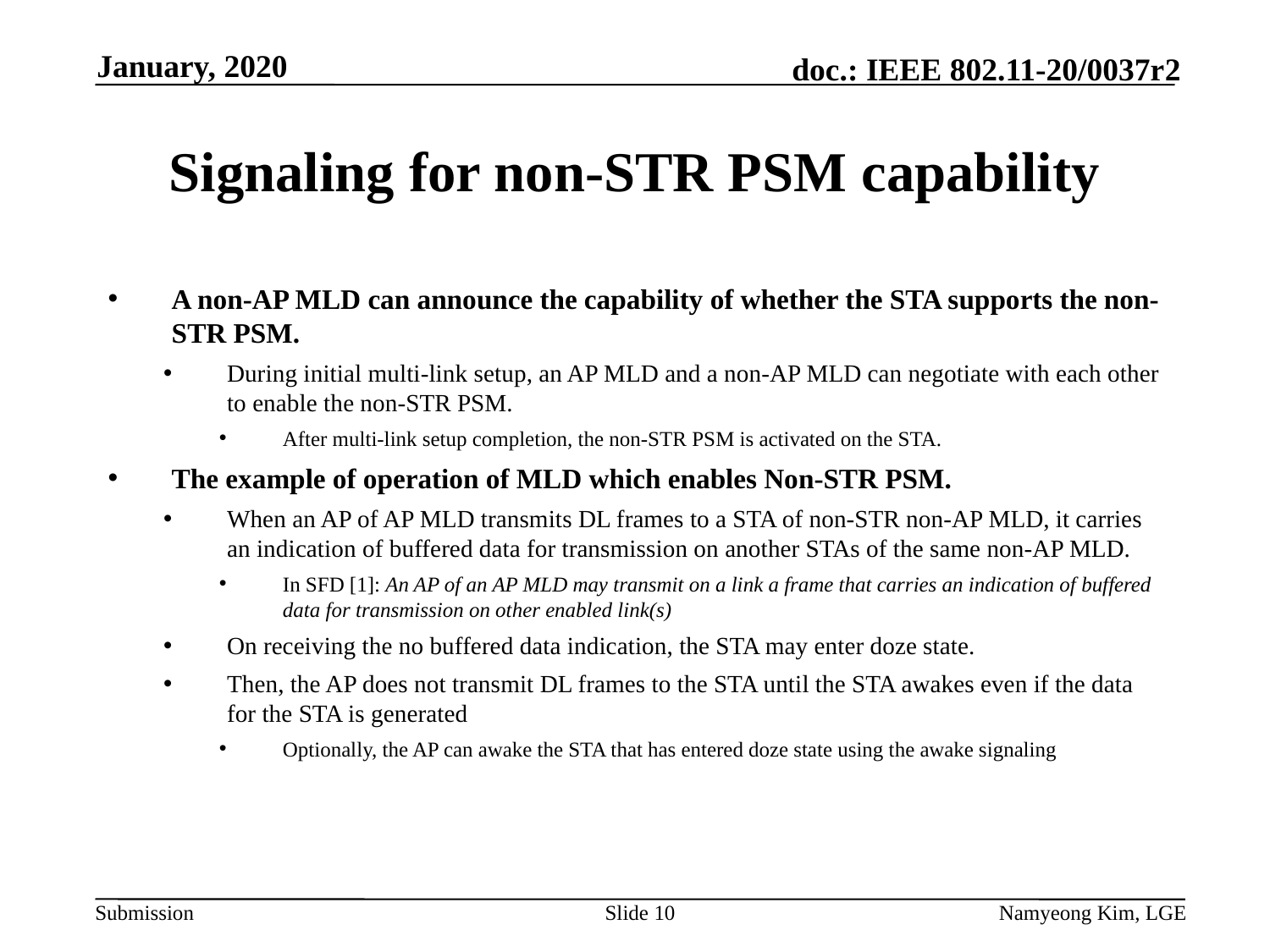

January, 2020
# Signaling for non-STR PSM capability
A non-AP MLD can announce the capability of whether the STA supports the non-STR PSM.
During initial multi-link setup, an AP MLD and a non-AP MLD can negotiate with each other to enable the non-STR PSM.
After multi-link setup completion, the non-STR PSM is activated on the STA.
The example of operation of MLD which enables Non-STR PSM.
When an AP of AP MLD transmits DL frames to a STA of non-STR non-AP MLD, it carries an indication of buffered data for transmission on another STAs of the same non-AP MLD.
In SFD [1]: An AP of an AP MLD may transmit on a link a frame that carries an indication of buffered data for transmission on other enabled link(s)
On receiving the no buffered data indication, the STA may enter doze state.
Then, the AP does not transmit DL frames to the STA until the STA awakes even if the data for the STA is generated
Optionally, the AP can awake the STA that has entered doze state using the awake signaling
Slide 10
Namyeong Kim, LGE